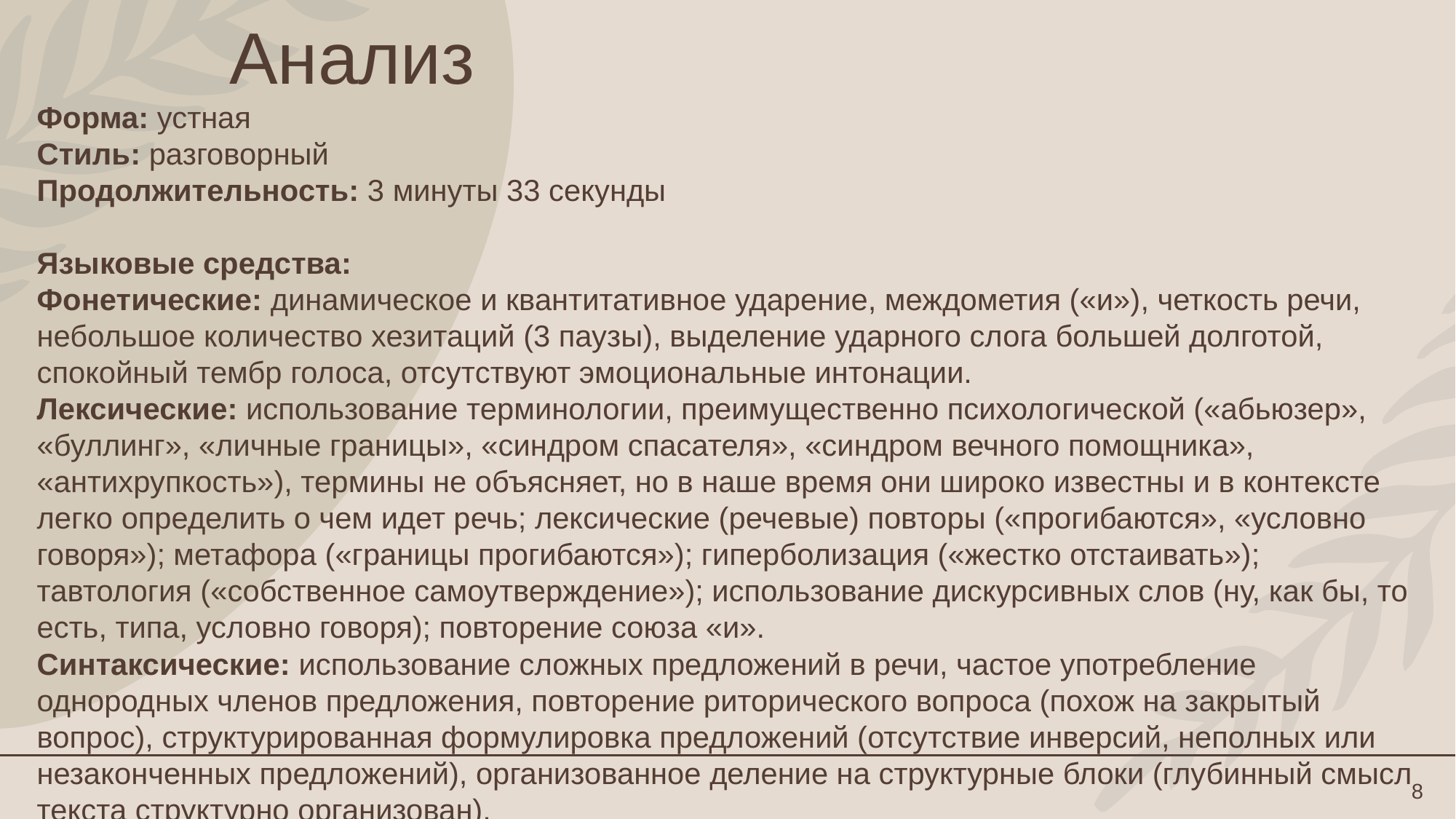

# Анализ
Форма: устная
Стиль: разговорный
Продолжительность: 3 минуты 33 секунды

Языковые средства:
Фонетические: динамическое и квантитативное ударение, междометия («и»), четкость речи, небольшое количество хезитаций (3 паузы), выделение ударного слога большей долготой, спокойный тембр голоса, отсутствуют эмоциональные интонации.
Лексические: использование терминологии, преимущественно психологической («абьюзер», «буллинг», «личные границы», «синдром спасателя», «синдром вечного помощника», «антихрупкость»), термины не объясняет, но в наше время они широко известны и в контексте легко определить о чем идет речь; лексические (речевые) повторы («прогибаются», «условно говоря»); метафора («границы прогибаются»); гиперболизация («жестко отстаивать»); тавтология («собственное самоутверждение»); использование дискурсивных слов (ну, как бы, то есть, типа, условно говоря); повторение союза «и».
Синтаксические: использование сложных предложений в речи, частое употребление однородных членов предложения, повторение риторического вопроса (похож на закрытый вопрос), структурированная формулировка предложений (отсутствие инверсий, неполных или незаконченных предложений), организованное деление на структурные блоки (глубинный смысл текста структурно организован).

8